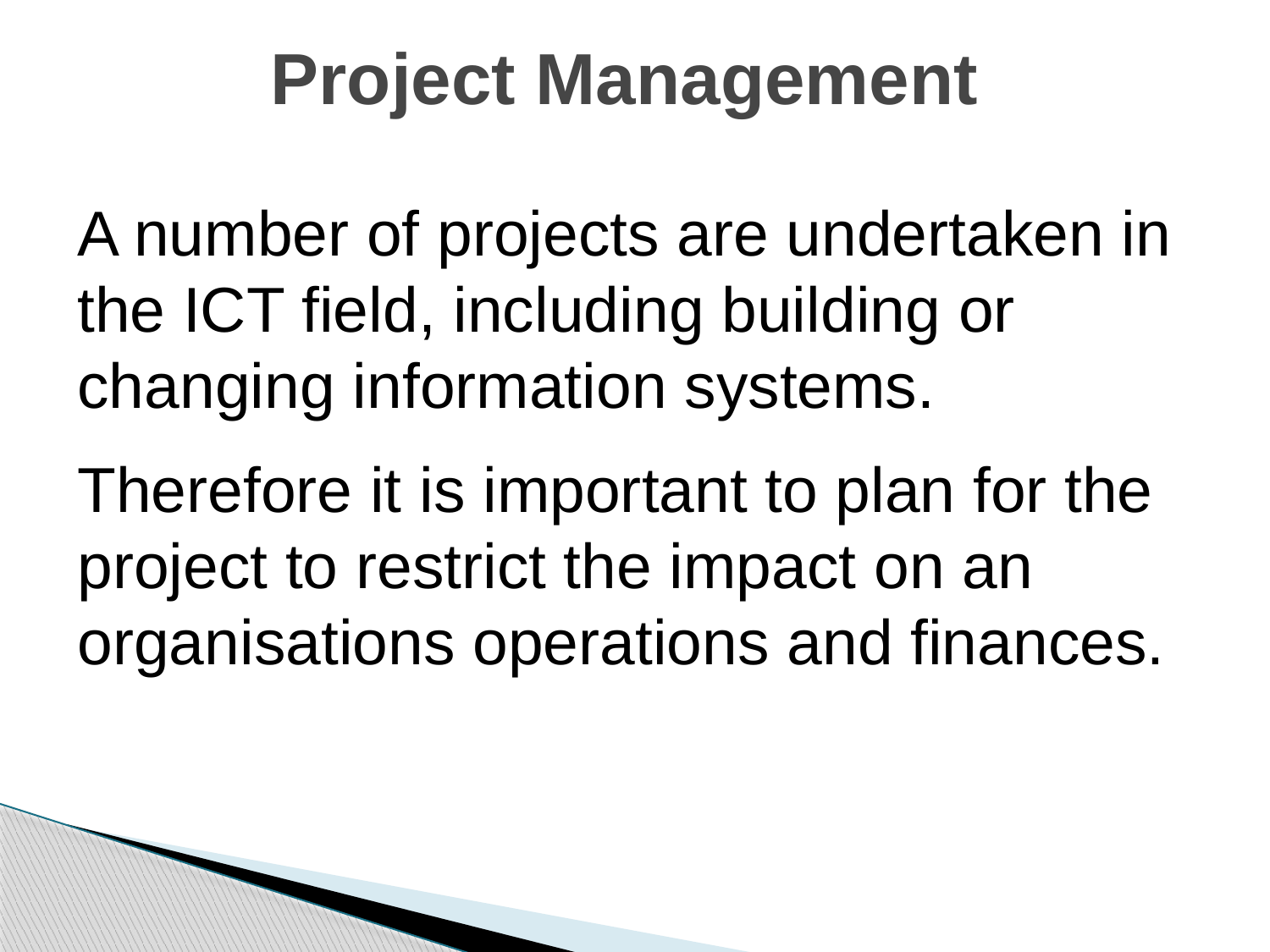

# Project Management
A number of projects are undertaken in the ICT field, including building or changing information systems.
Therefore it is important to plan for the project to restrict the impact on an organisations operations and finances.